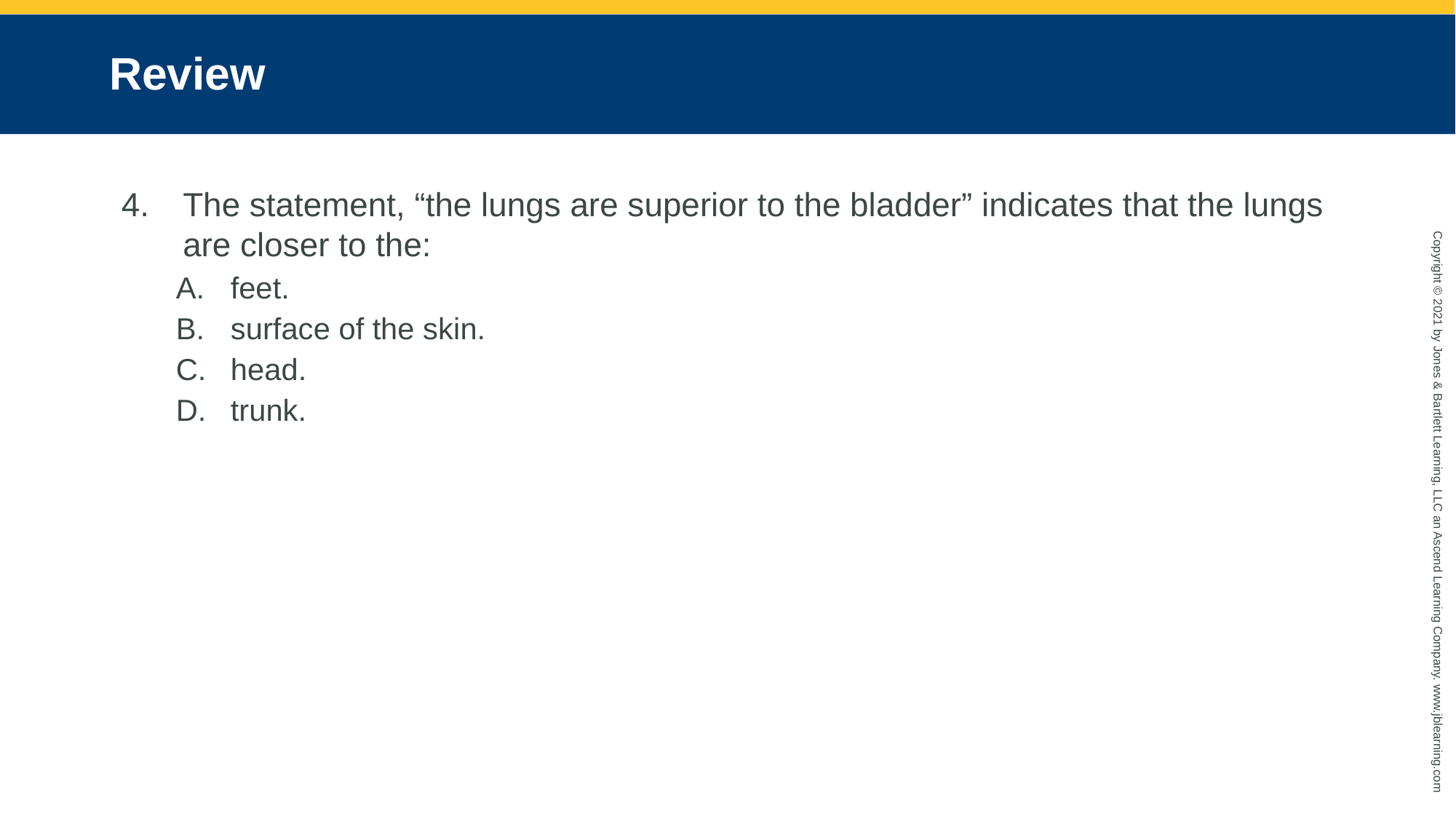

# Review
The statement, “the lungs are superior to the bladder” indicates that the lungs are closer to the:
feet.
surface of the skin.
head.
trunk.